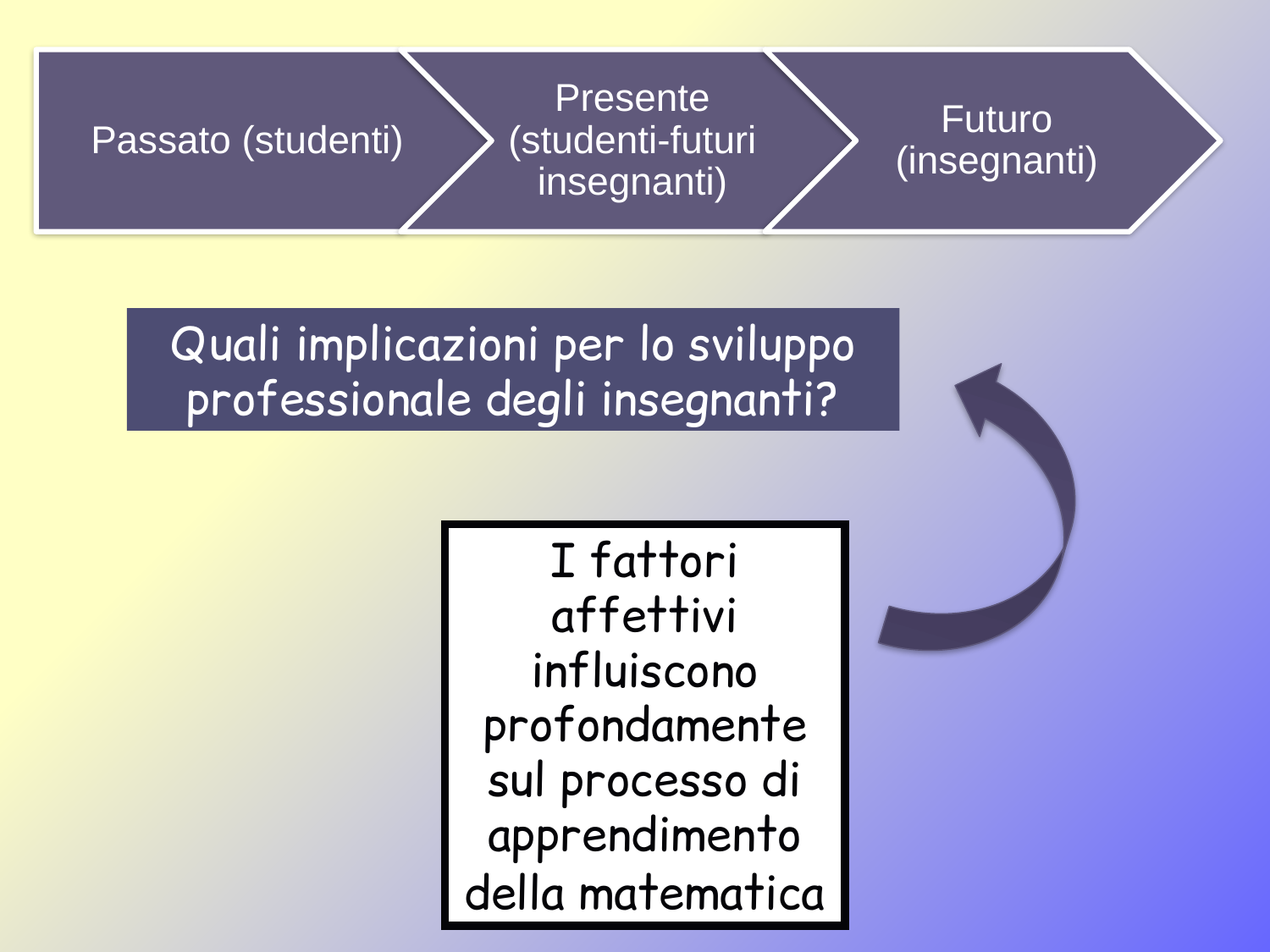

Passato (studenti)
Presente (studenti-futuri insegnanti)
Futuro (insegnanti)
Quali implicazioni per lo sviluppo professionale degli insegnanti?

I fattori affettivi influiscono profondamente sul processo di apprendimento della matematica